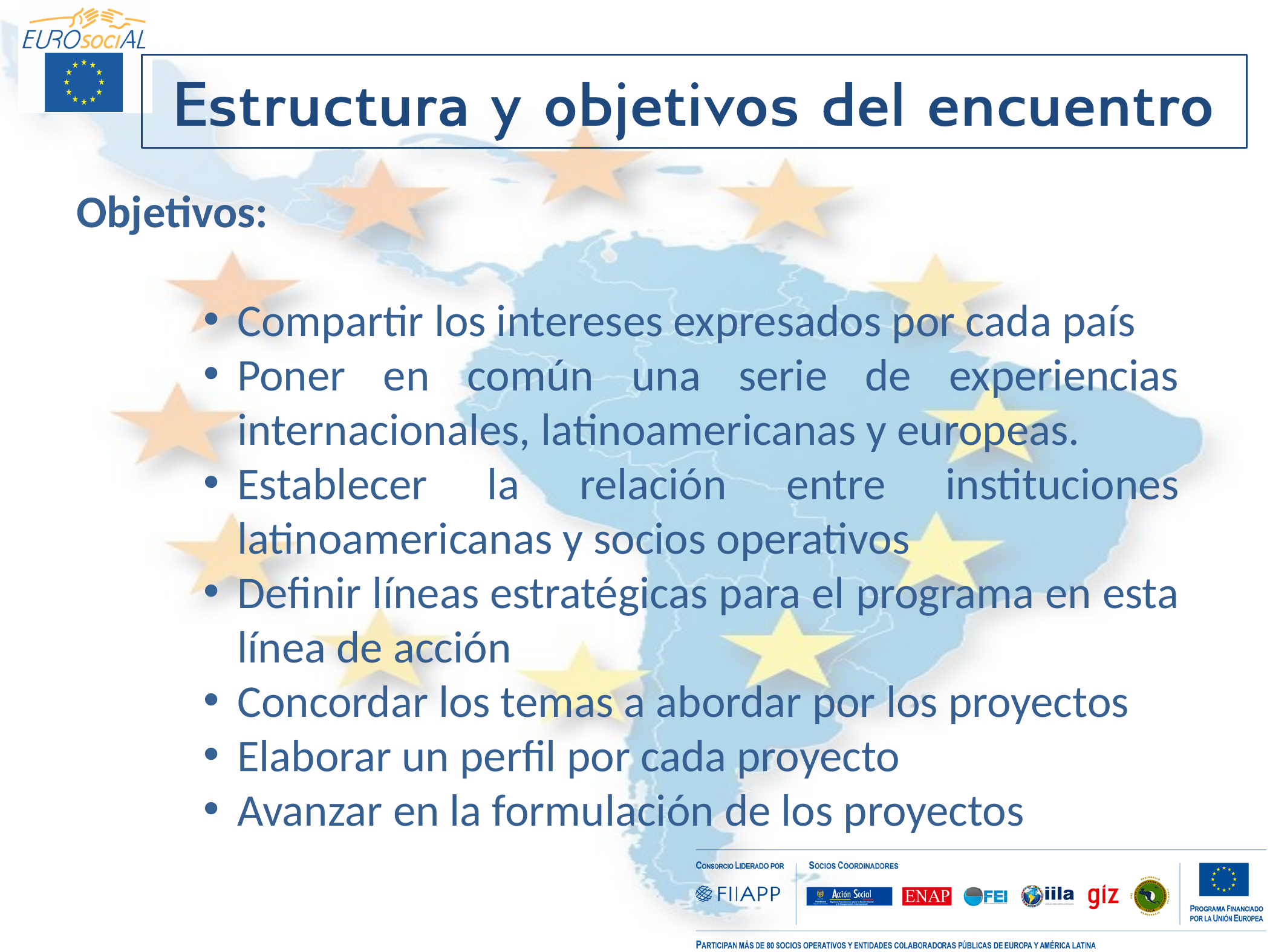

# Estructura y objetivos del encuentro
Objetivos:

Compartir los intereses expresados por cada país
Poner en común una serie de experiencias internacionales, latinoamericanas y europeas.
Establecer la relación entre instituciones latinoamericanas y socios operativos
Definir líneas estratégicas para el programa en esta línea de acción
Concordar los temas a abordar por los proyectos
Elaborar un perfil por cada proyecto
Avanzar en la formulación de los proyectos